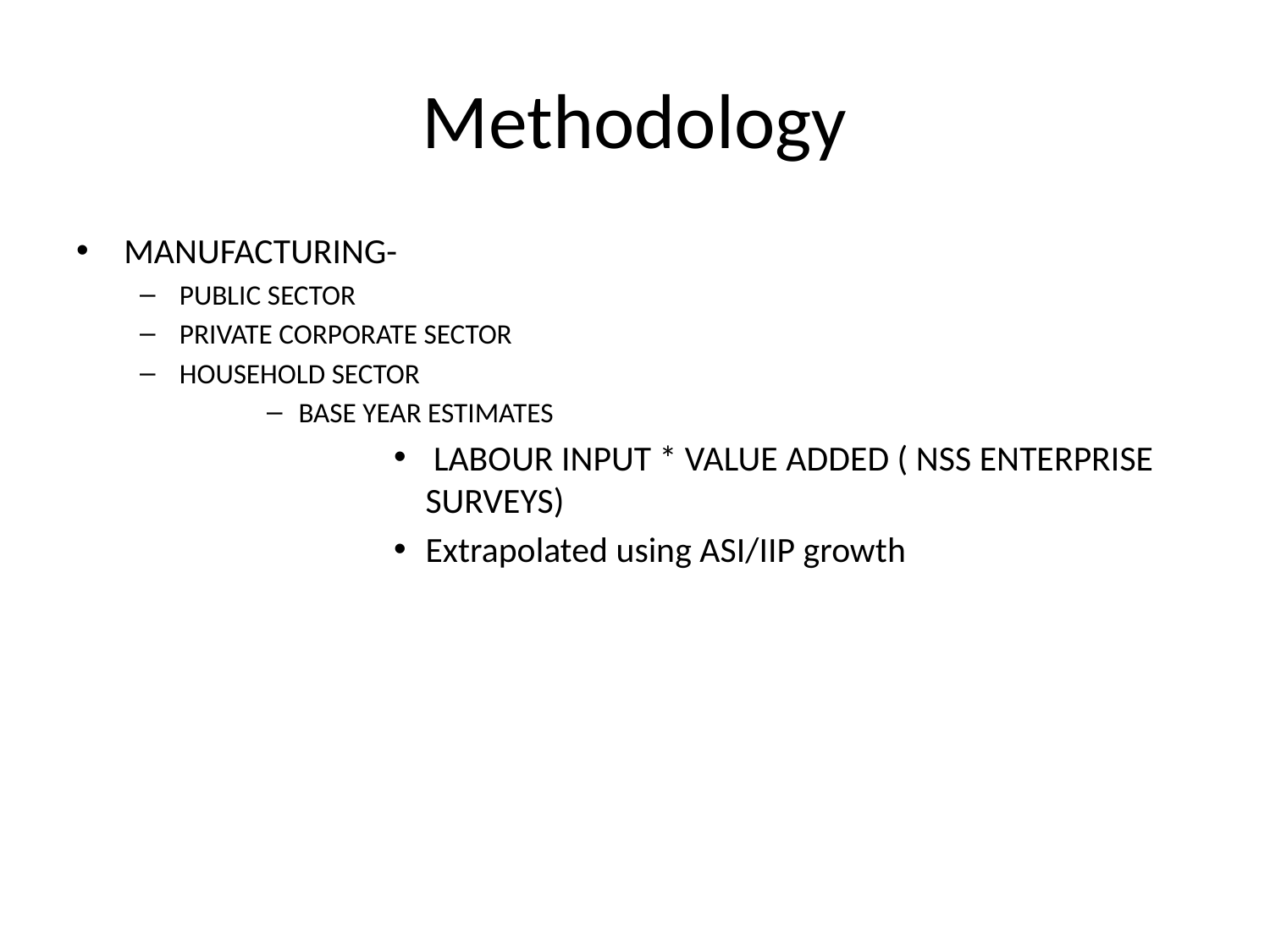

# Methodology
MANUFACTURING-
PUBLIC SECTOR
PRIVATE CORPORATE SECTOR
HOUSEHOLD SECTOR
BASE YEAR ESTIMATES
 LABOUR INPUT * VALUE ADDED ( NSS ENTERPRISE SURVEYS)
Extrapolated using ASI/IIP growth